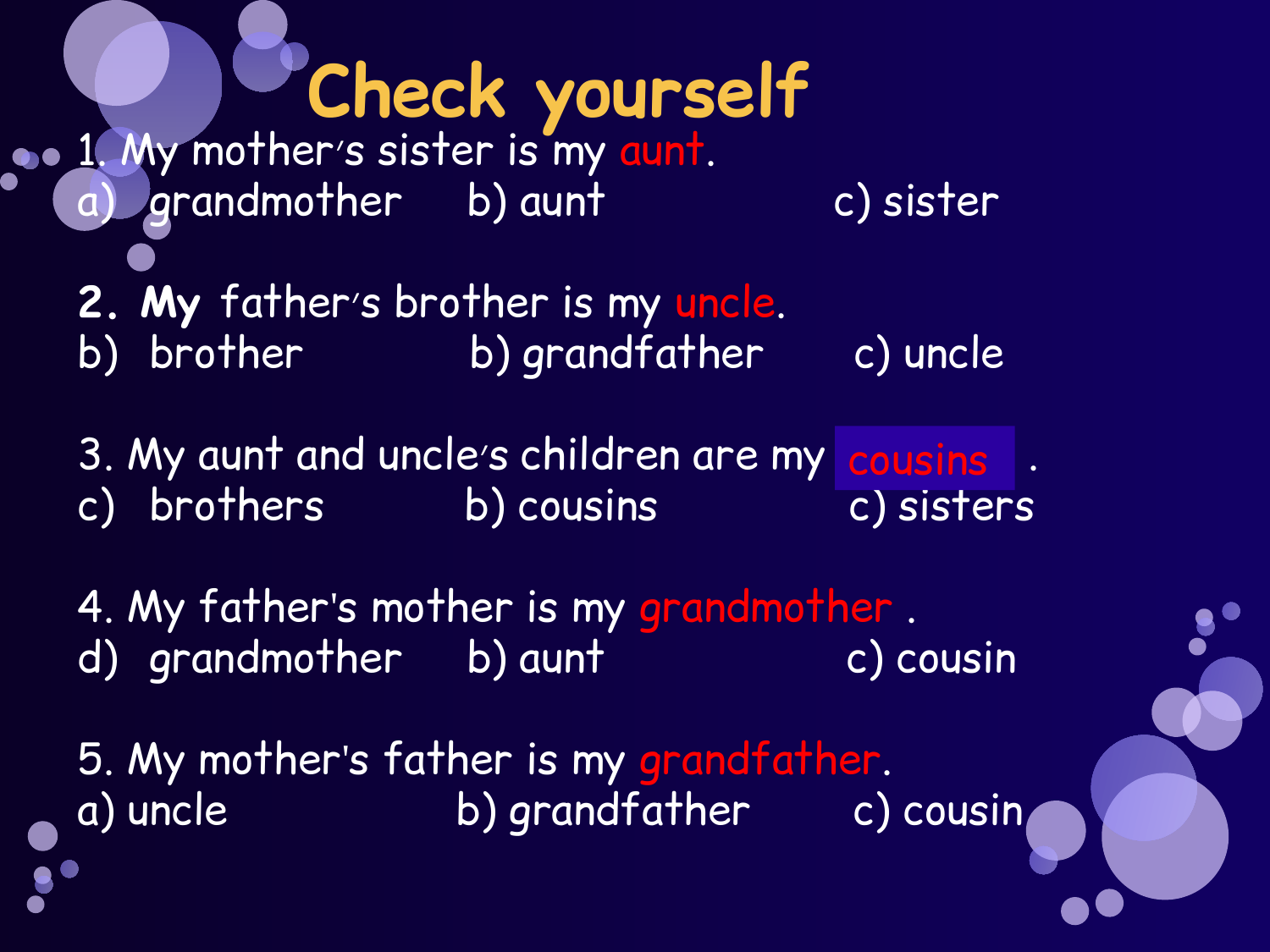

Check yourself
1. My mother׳s sister is my aunt.
grandmother     b) aunt                  c) sister

2. My father׳s brother is my uncle.
brother             b) grandfather       c) uncle

3. My aunt and uncle׳s children are my brothers .
brothers           b) cousins               c) sisters

4. My father's mother is my grandmother .
grandmother     b) aunt                   c) cousin

5. My mother's father is my grandfather.
a) uncle                  b) grandfather        c) cousin
cousins